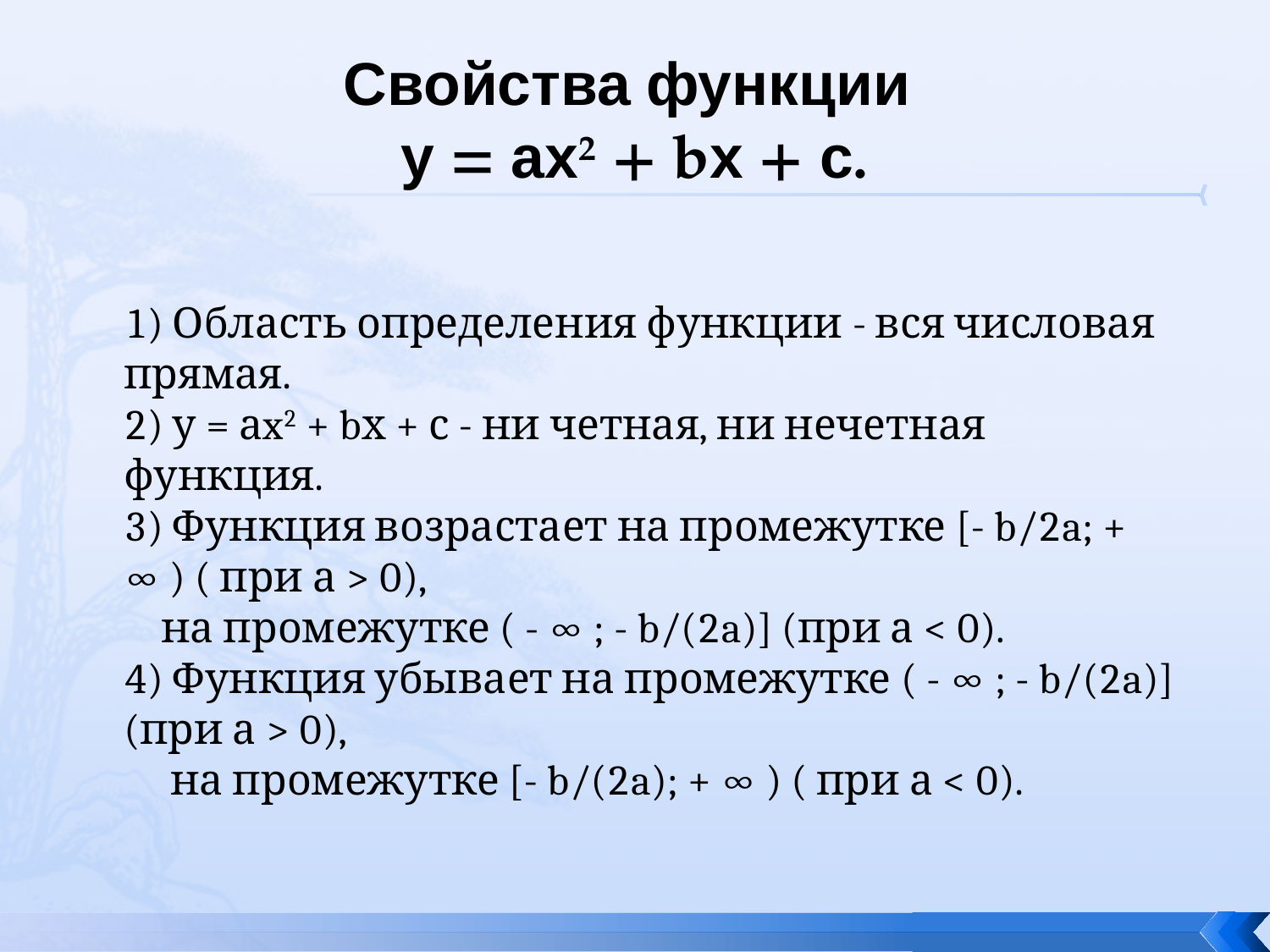

# Свойства функции у = ах2 + bх + с.
1) Область определения функции - вся числовая прямая.
2) у = аx2 + bх + с - ни четная, ни нечетная функция.
3) Функция возрастает на промежутке [- b/2a; + ∞ ) ( при а > 0),
    на промежутке ( - ∞ ; - b/(2a)] (при а < 0).
4) Функция убывает на промежутке ( - ∞ ; - b/(2a)] (при а > 0),
     на промежутке [- b/(2a); + ∞ ) ( при а < 0).